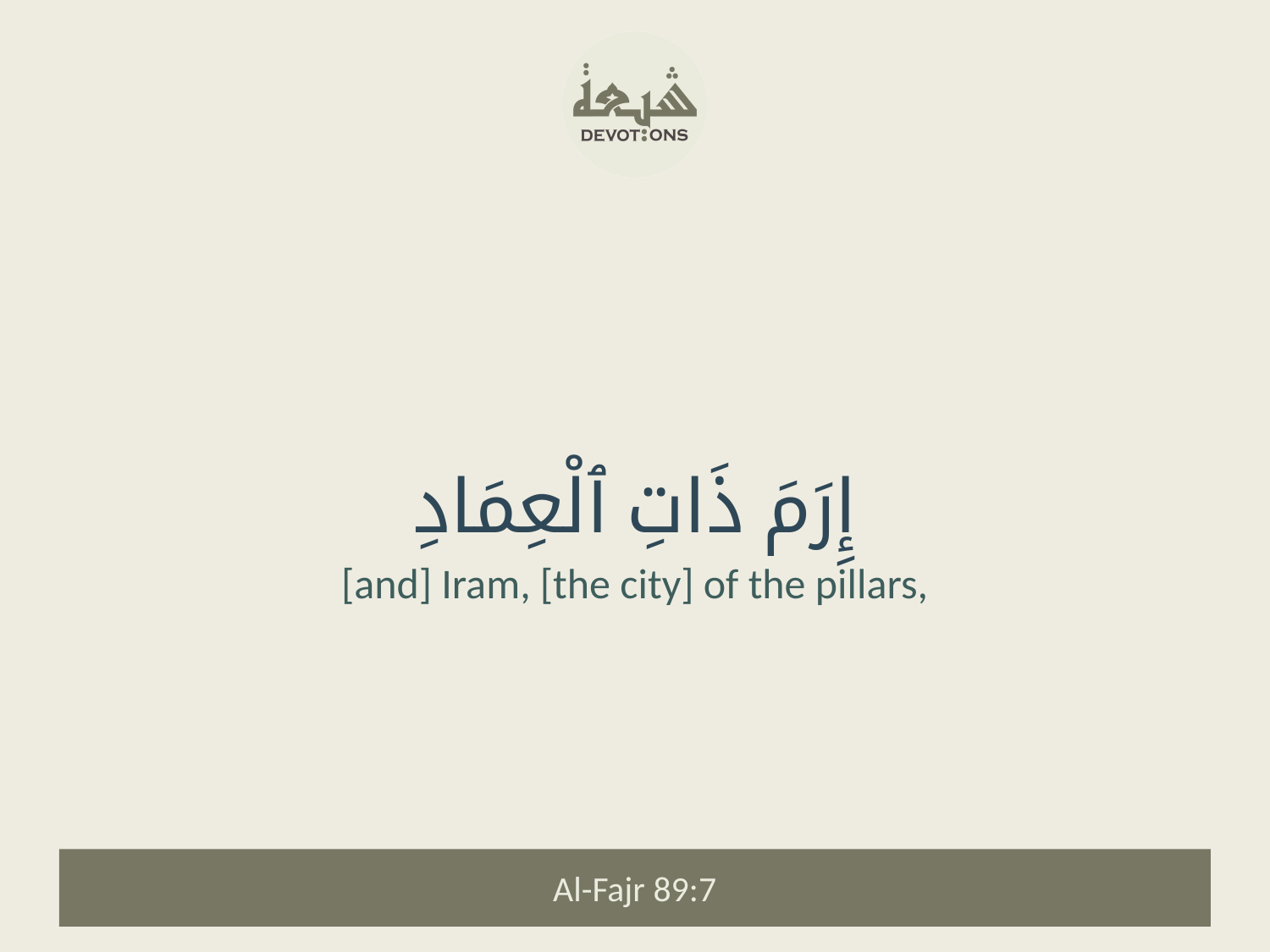

إِرَمَ ذَاتِ ٱلْعِمَادِ
[and] Iram, [the city] of the pillars,
Al-Fajr 89:7